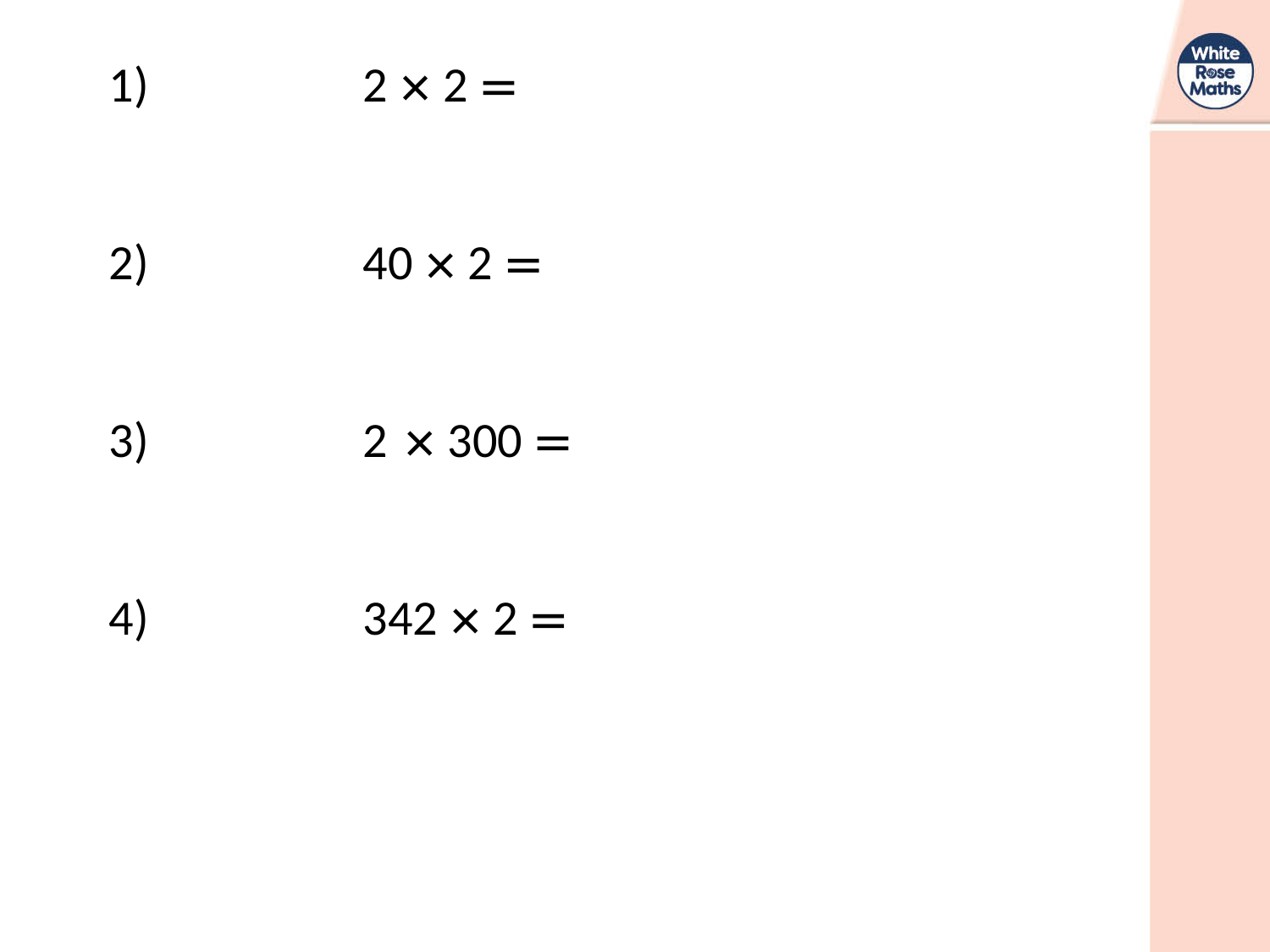

1) 		2 × 2 =

2)		40 × 2 =

3)		2 × 300 =

4)		342 × 2 =